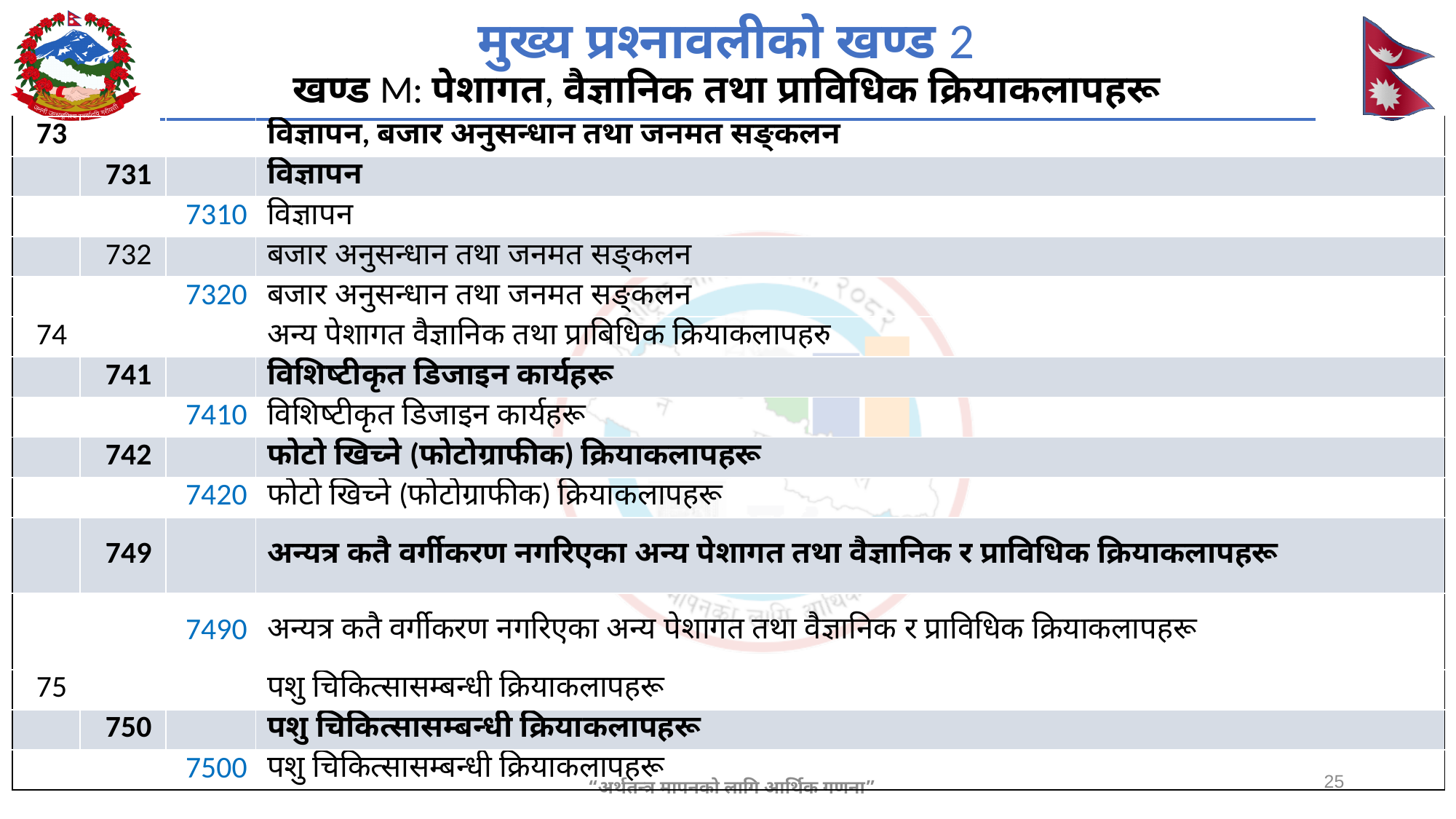

# मुख्य प्रश्नावलीको खण्ड 2 खण्ड M: पेशागत, वैज्ञानिक तथा प्राविधिक क्रियाकलापहरू
| 73 |  |  | विज्ञापन, बजार अनुसन्धान तथा जनमत सङ्कलन |
| --- | --- | --- | --- |
|  | 731 |  | विज्ञापन |
|  |  | 7310 | विज्ञापन |
|  | 732 |  | बजार अनुसन्धान तथा जनमत सङ्कलन |
|  |  | 7320 | बजार अनुसन्धान तथा जनमत सङ्कलन |
| 74 |  |  | अन्य पेशागत वैज्ञानिक तथा प्राबिधिक क्रियाकलापहरु |
|  | 741 |  | विशिष्टीकृत डिजाइन कार्यहरू |
|  |  | 7410 | विशिष्टीकृत डिजाइन कार्यहरू |
|  | 742 |  | फोटो खिच्ने (फोटोग्राफीक) क्रियाकलापहरू |
|  |  | 7420 | फोटो खिच्ने (फोटोग्राफीक) क्रियाकलापहरू |
|  | 749 |  | अन्यत्र कतै वर्गीकरण नगरिएका अन्य पेशागत तथा वैज्ञानिक र प्राविधिक क्रियाकलापहरू |
|  |  | 7490 | अन्यत्र कतै वर्गीकरण नगरिएका अन्य पेशागत तथा वैज्ञानिक र प्राविधिक क्रियाकलापहरू |
| 75 |  |  | पशु चिकित्सासम्बन्धी क्रियाकलापहरू |
|  | 750 |  | पशु चिकित्सासम्बन्धी क्रियाकलापहरू |
|  |  | 7500 | पशु चिकित्सासम्बन्धी क्रियाकलापहरू |
25
“अर्थतन्त्र मापनको लागि आर्थिक गणना”